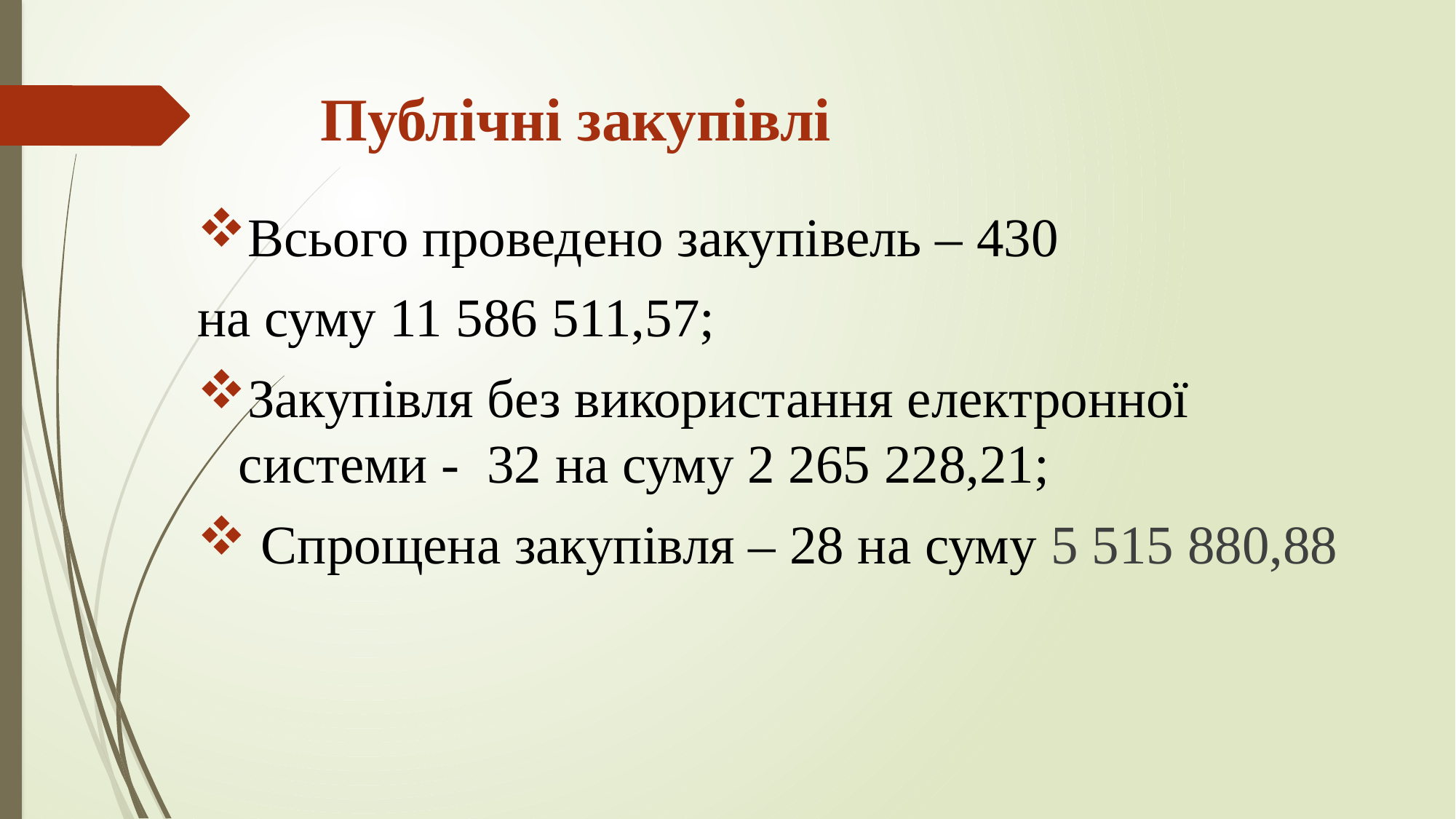

# Публічні закупівлі
Всього проведено закупівель – 430
на суму 11 586 511,57;
Закупівля без використання електронної системи -  32 на суму 2 265 228,21;
 Спрощена закупівля – 28 на суму 5 515 880,88